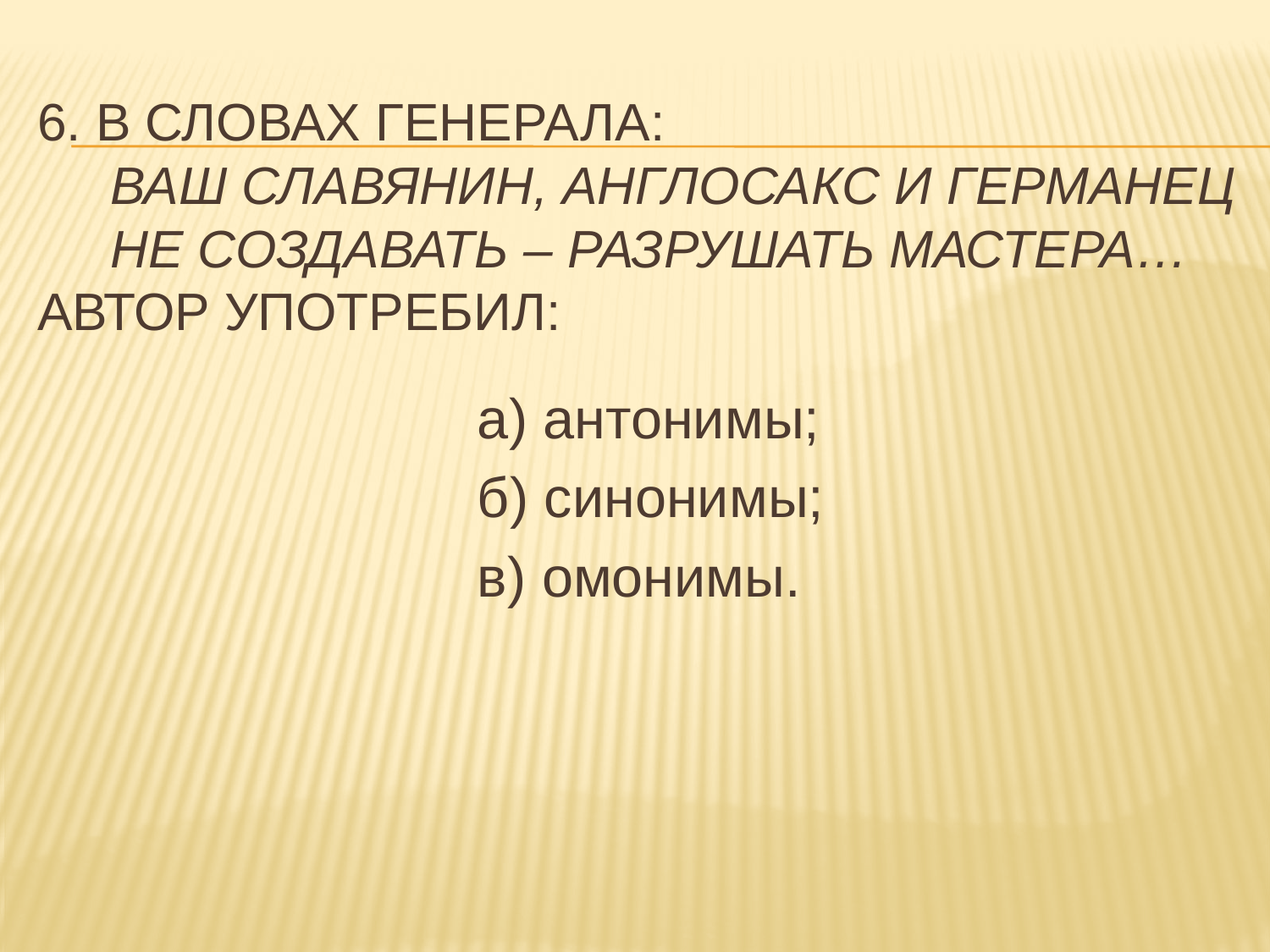

# 6. В словах генерала: Ваш славянин, англосакс и германец Не создавать – разрушать мастера… автор употребил:
а) антонимы;
б) синонимы;
в) омонимы.